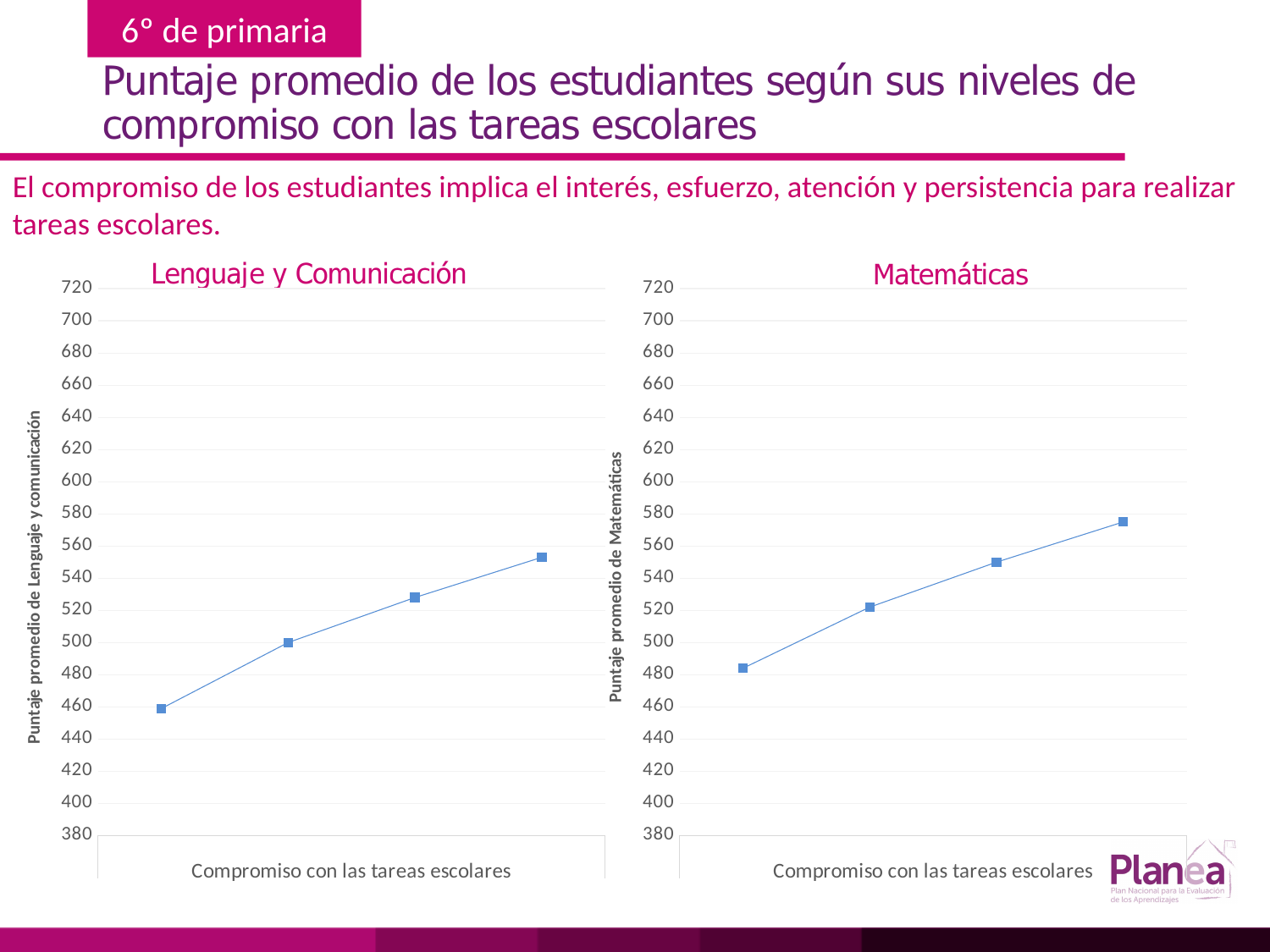

# Puntaje promedio de los estudiantes según sus niveles de compromiso con las tareas escolares

El compromiso de los estudiantes implica el interés, esfuerzo, atención y persistencia para realizar tareas escolares.
Lenguaje y Comunicación
Matemáticas

### Chart

| Category |  |
|---|---|
|   | 459.0 |
|   | 500.0 |
|   | 528.0 |
|   | 553.0 |

### Chart

| Category |  |
|---|---|
|   | 484.0 |
|   | 522.0 |
|   | 550.0 |
|   | 575.0 |